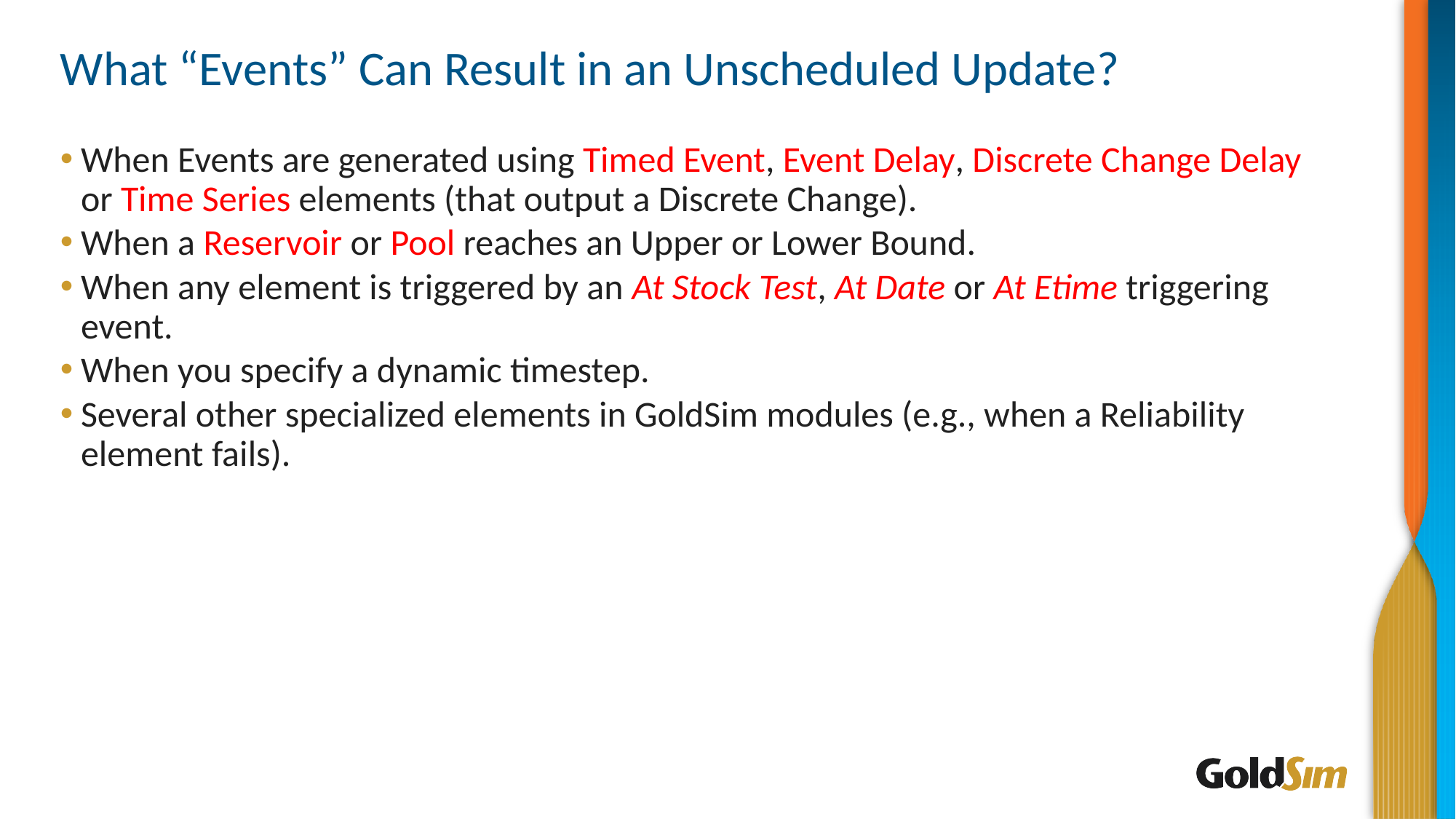

# What “Events” Can Result in an Unscheduled Update?
When Events are generated using Timed Event, Event Delay, Discrete Change Delay or Time Series elements (that output a Discrete Change).
When a Reservoir or Pool reaches an Upper or Lower Bound.
When any element is triggered by an At Stock Test, At Date or At Etime triggering event.
When you specify a dynamic timestep.
Several other specialized elements in GoldSim modules (e.g., when a Reliability element fails).